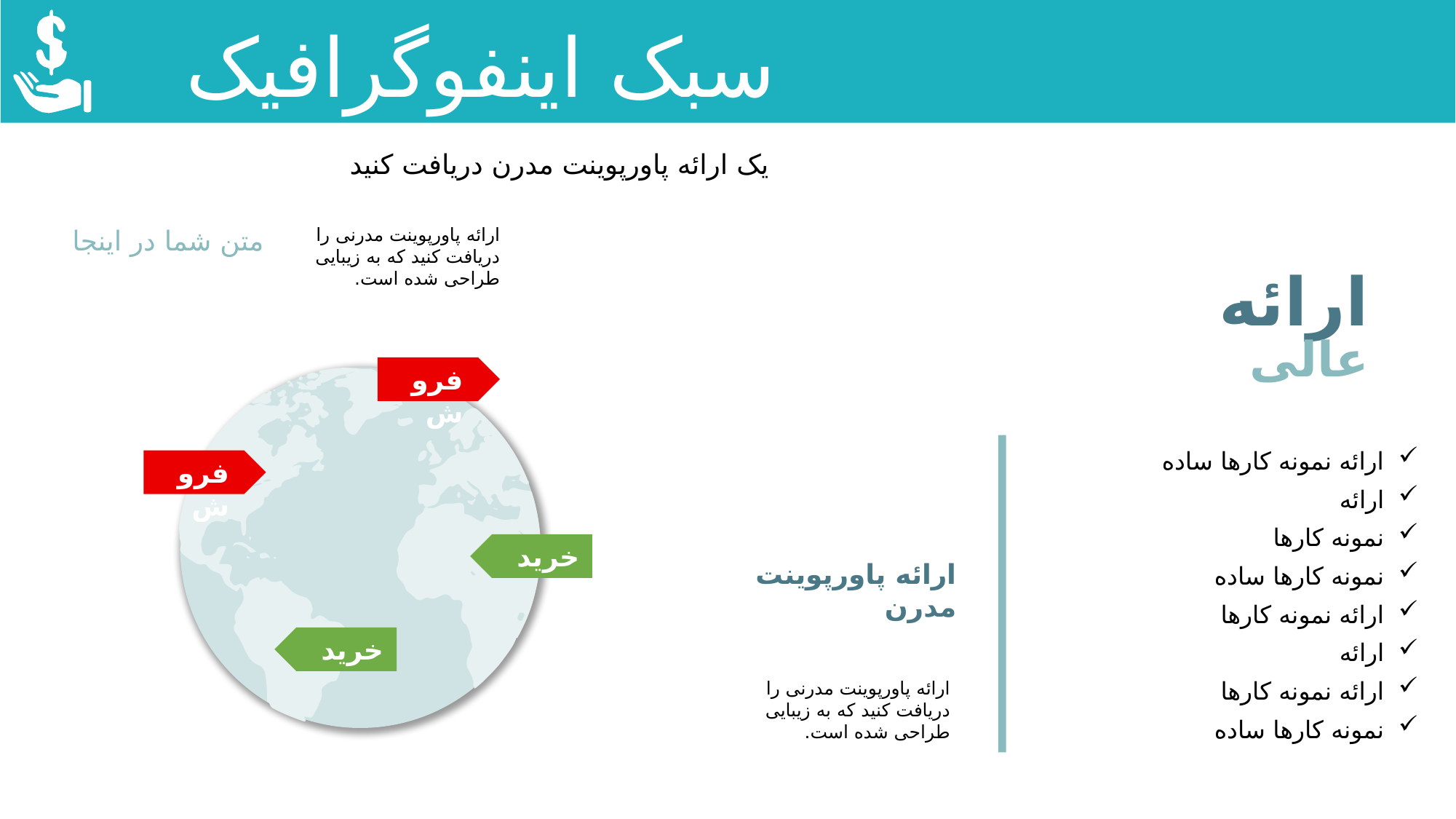

سبک اینفوگرافیک
یک ارائه پاورپوینت مدرن دریافت کنید
متن شما در اینجا
ارائه پاورپوینت مدرنی را دریافت کنید که به زیبایی طراحی شده است.
ارائه
عالی
فروش

ارائه نمونه کارها ساده
فروش

ارائه
نمونه کارها
خرید

ارائه پاورپوینت مدرن
ارائه پاورپوینت مدرنی را دریافت کنید که به زیبایی طراحی شده است.
نمونه کارها ساده
ارائه نمونه کارها
خرید

ارائه
ارائه نمونه کارها
نمونه کارها ساده